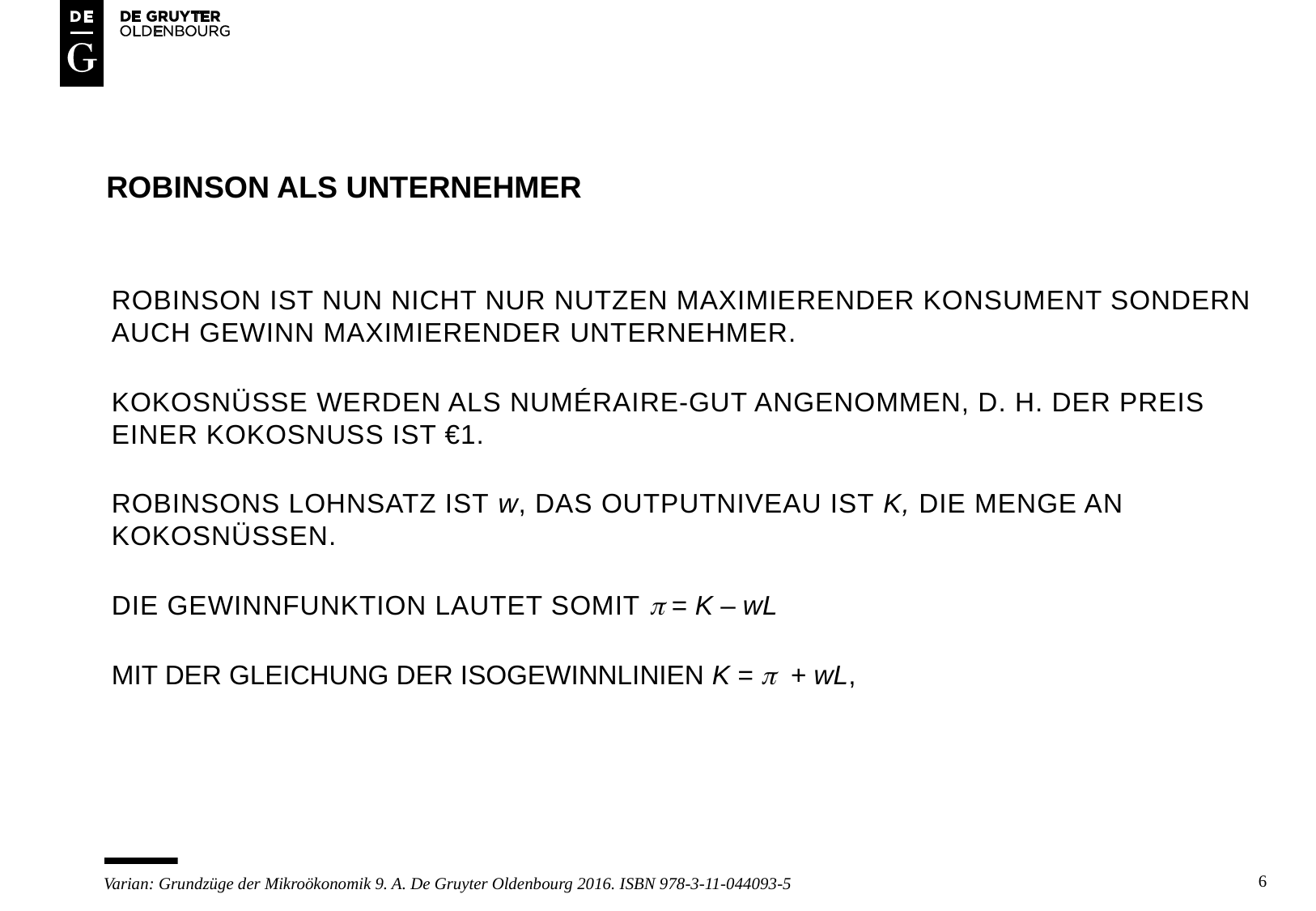

# ROBINSON ALS UNTERNEHMER
ROBINSON IST NUN NICHT NUR NUTZEN MAXIMIERENDER KONSUMENT SONDERN AUCH GEWINN MAXIMIERENDER UNTERNEHMER.
KOKOSNÜSSE WERDEN ALS NUMÉRAIRE-GUT ANGENOMMEN, D. h. der preis einer kokosnuss ist €1.
Robinsons lohnsatz ist w, das outputniveau ist K, die menge an kokosnüssen.
Die gewinnfunktion lautet somit π = K – wL
MIT DER GLEICHUNG DER ISOGEWINNLINIEN K = π  + wL,
6
Varian: Grundzüge der Mikroökonomik 9. A. De Gruyter Oldenbourg 2016. ISBN 978-3-11-044093-5